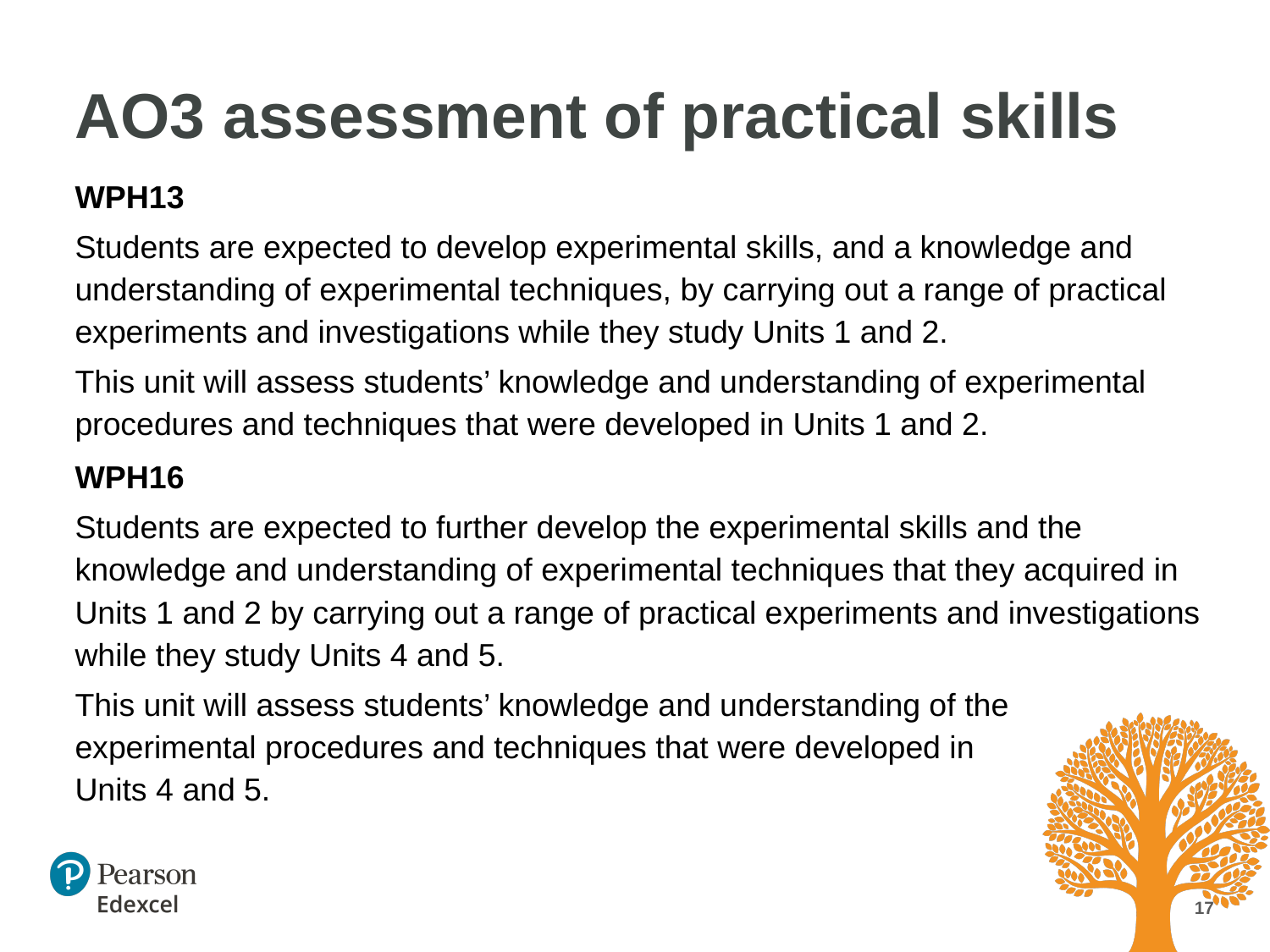

# AO3 assessment of practical skills
WPH13
Students are expected to develop experimental skills, and a knowledge and understanding of experimental techniques, by carrying out a range of practical experiments and investigations while they study Units 1 and 2.
This unit will assess students’ knowledge and understanding of experimental  procedures and techniques that were developed in Units 1 and 2.
WPH16
Students are expected to further develop the experimental skills and the knowledge and understanding of experimental techniques that they acquired in Units 1 and 2 by carrying out a range of practical experiments and investigations while they study Units 4 and 5.
This unit will assess students’ knowledge and understanding of the
experimental procedures and techniques that were developed in
Units 4 and 5.
17